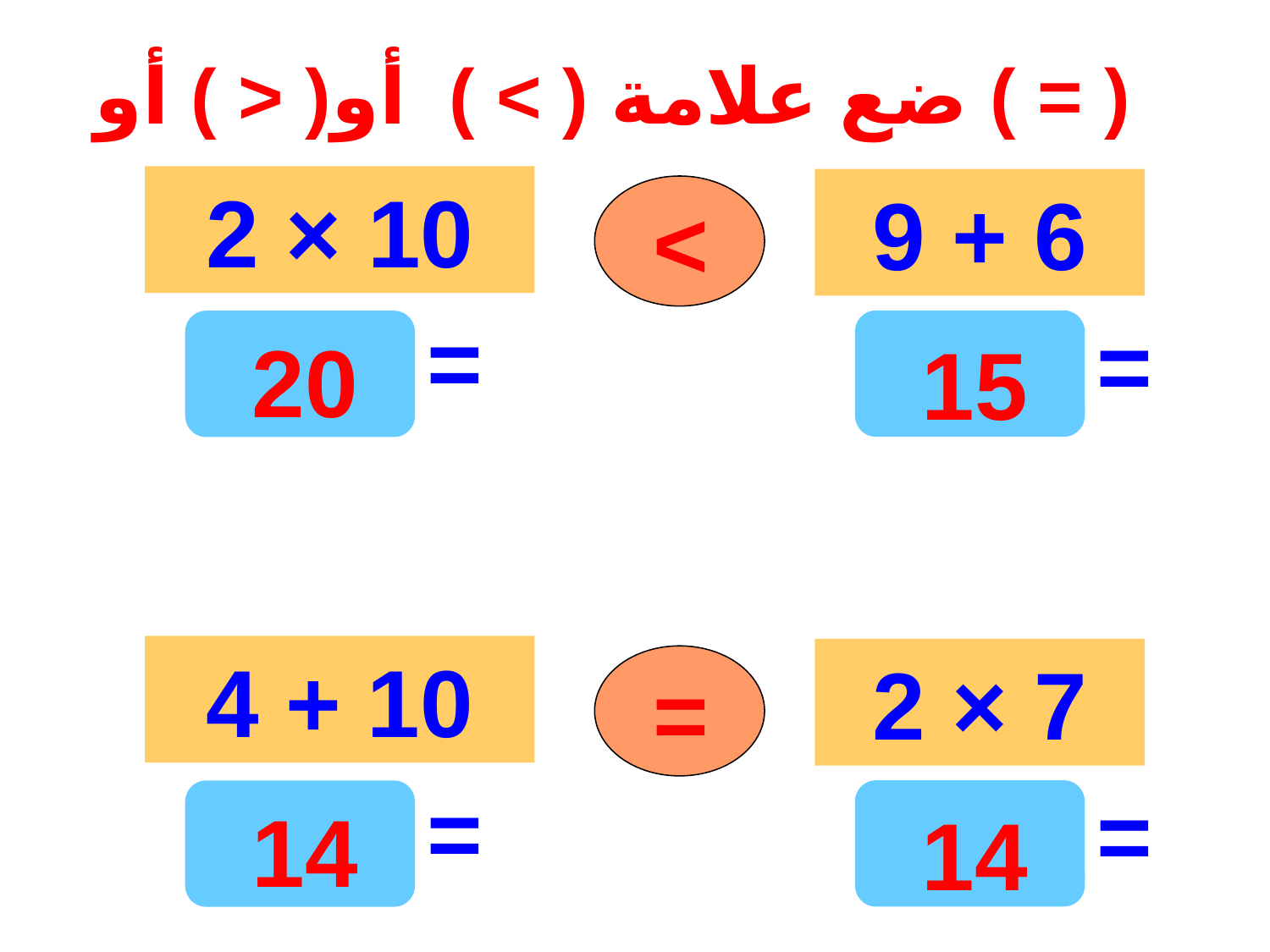

ضع علامة ( > )  أو( < ) أو ( = )
2 × 10
9 + 6

<
=
=

20
15
4 + 10
2 × 7

=
=
=

14
14